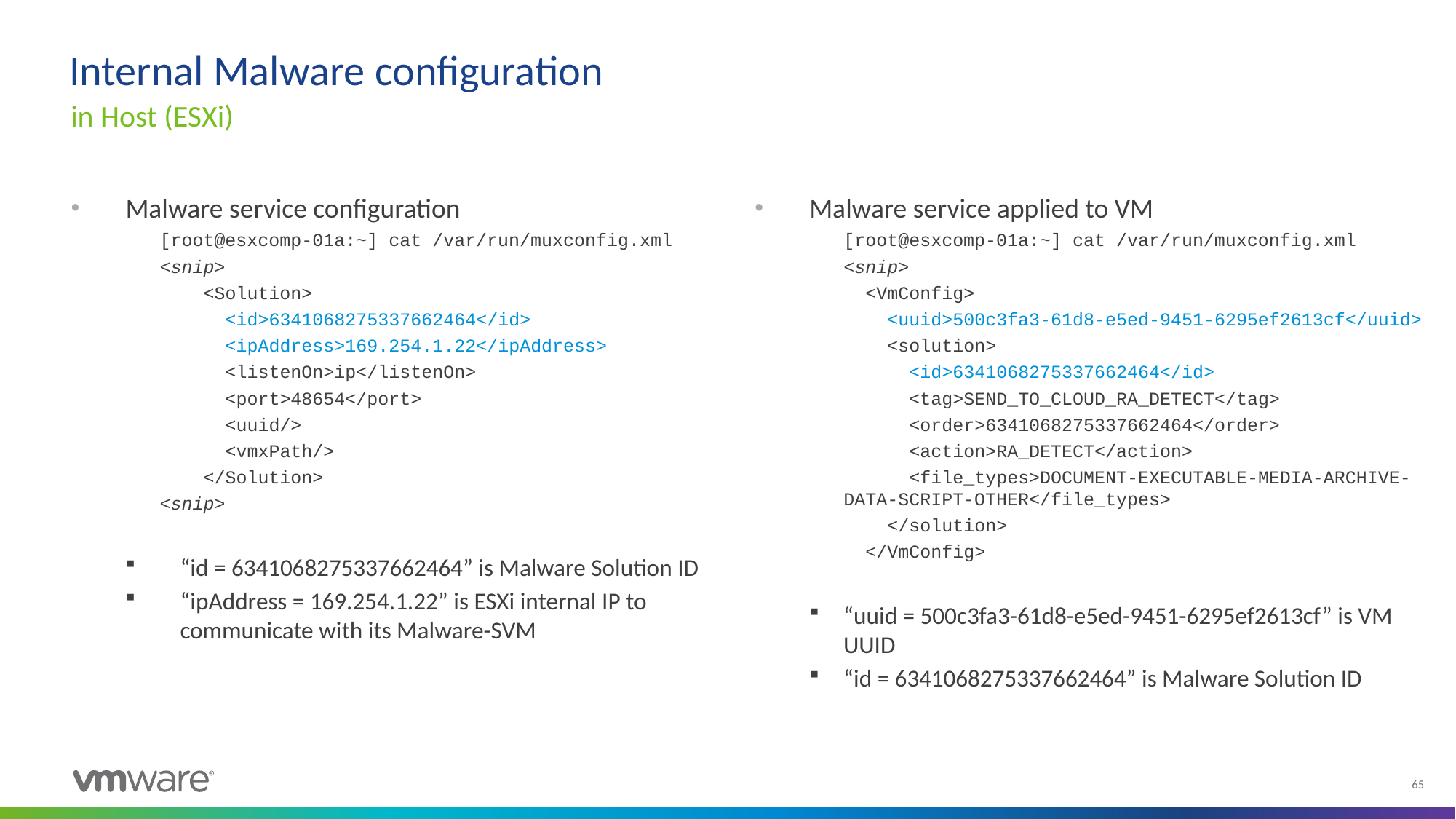

# Internal Malware configuration
in Host (ESXi)
Malware service configuration
[root@esxcomp-01a:~] cat /var/run/muxconfig.xml
<snip>
    <Solution>
      <id>6341068275337662464</id>
      <ipAddress>169.254.1.22</ipAddress>
      <listenOn>ip</listenOn>
      <port>48654</port>
      <uuid/>
      <vmxPath/>
    </Solution>
<snip>

“id = 6341068275337662464” is Malware Solution ID
“ipAddress = 169.254.1.22” is ESXi internal IP to communicate with its Malware-SVM
Malware service applied to VM
[root@esxcomp-01a:~] cat /var/run/muxconfig.xml
<snip>
  <VmConfig>
    <uuid>500c3fa3-61d8-e5ed-9451-6295ef2613cf</uuid>
    <solution>
      <id>6341068275337662464</id>
      <tag>SEND_TO_CLOUD_RA_DETECT</tag>
      <order>6341068275337662464</order>
      <action>RA_DETECT</action>
      <file_types>DOCUMENT-EXECUTABLE-MEDIA-ARCHIVE-DATA-SCRIPT-OTHER</file_types>
    </solution>
  </VmConfig>

“uuid = 500c3fa3-61d8-e5ed-9451-6295ef2613cf” is VM UUID
“id = 6341068275337662464” is Malware Solution ID